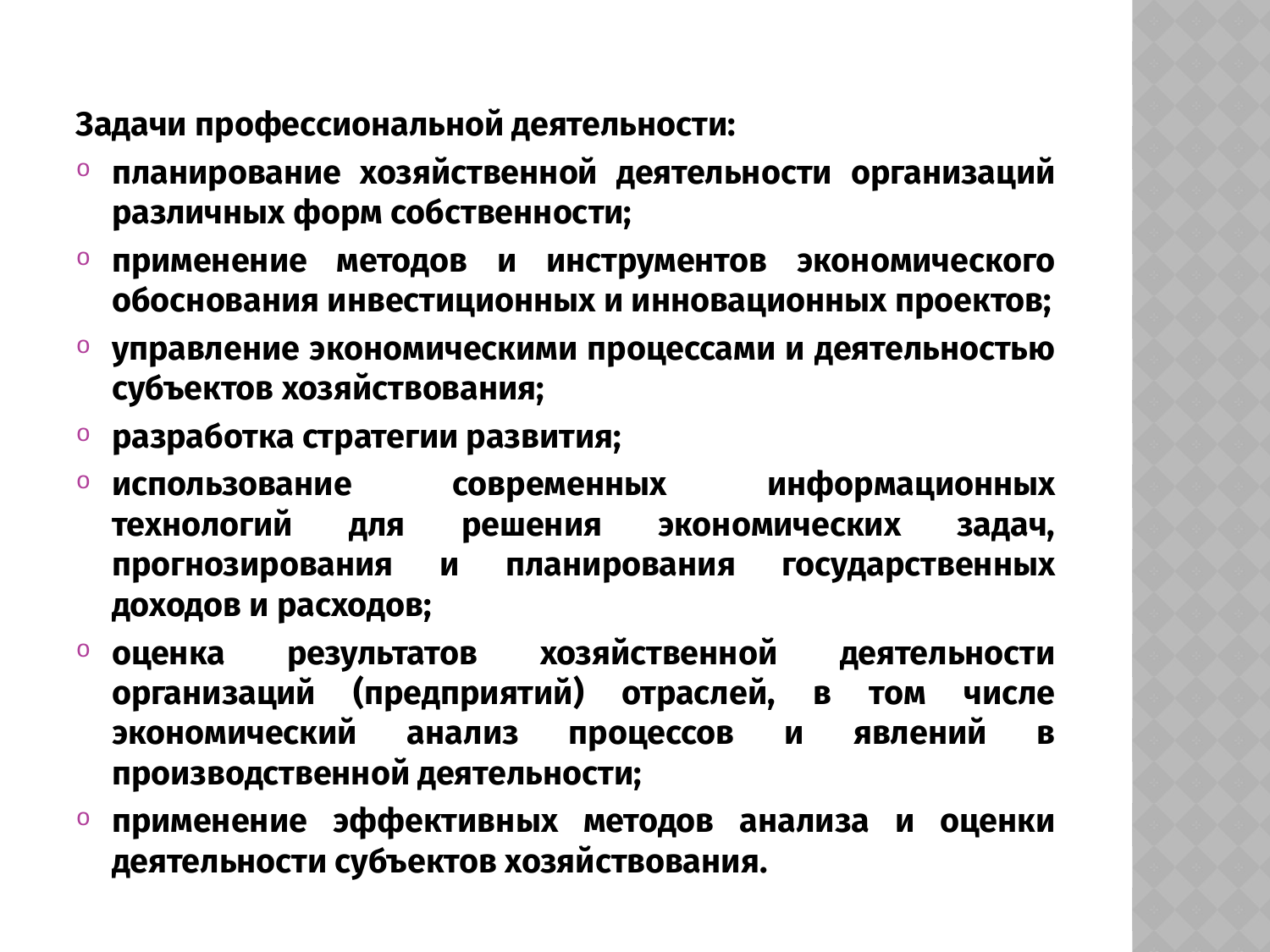

Задачи профессиональной деятельности:
планирование хозяйственной деятельности организаций различных форм собственности;
применение методов и инструментов экономического обоснования инвестиционных и инновационных проектов;
управление экономическими процессами и деятельностью субъектов хозяйствования;
разработка стратегии развития;
использование современных информационных технологий для решения экономических задач, прогнозирования и планирования государственных доходов и расходов;
оценка результатов хозяйственной деятельности организаций (предприятий) отраслей, в том числе экономический анализ процессов и явлений в производственной деятельности;
применение эффективных методов анализа и оценки деятельности субъектов хозяйствования.